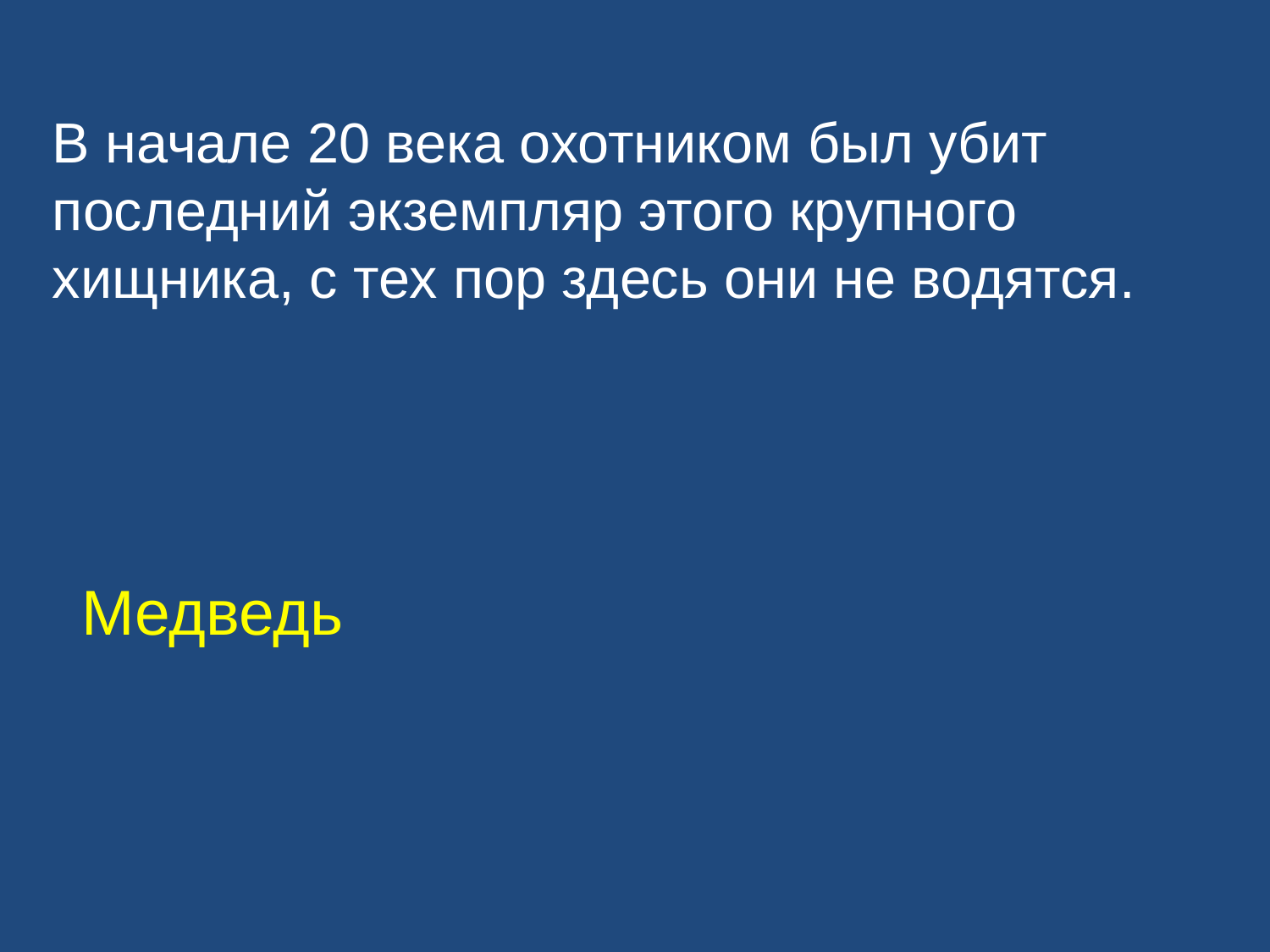

В начале 20 века охотником был убит последний экземпляр этого крупного хищника, с тех пор здесь они не водятся.
Медведь